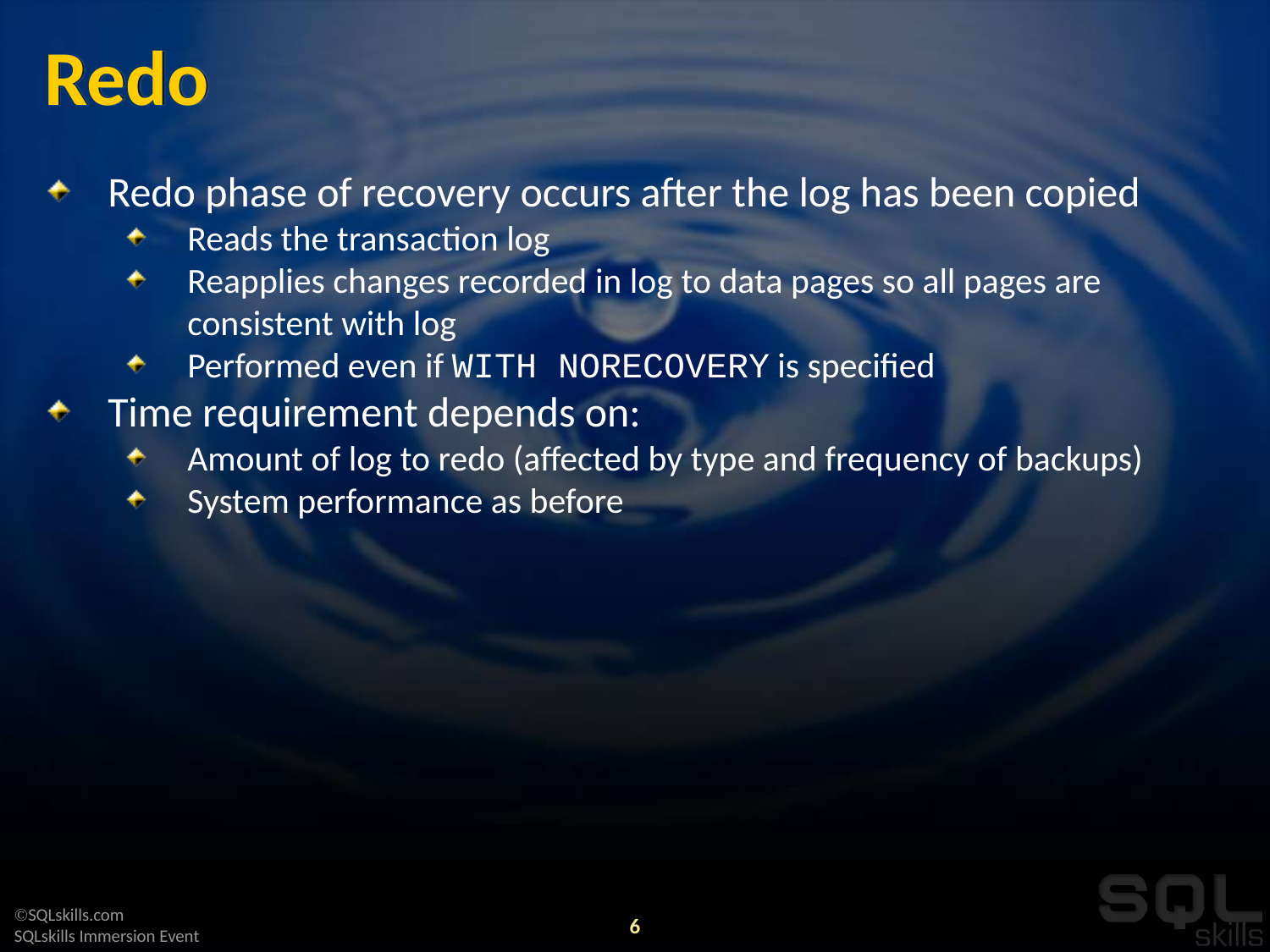

# Redo
Redo phase of recovery occurs after the log has been copied
Reads the transaction log
Reapplies changes recorded in log to data pages so all pages are consistent with log
Performed even if WITH NORECOVERY is specified
Time requirement depends on:
Amount of log to redo (affected by type and frequency of backups)
System performance as before
6